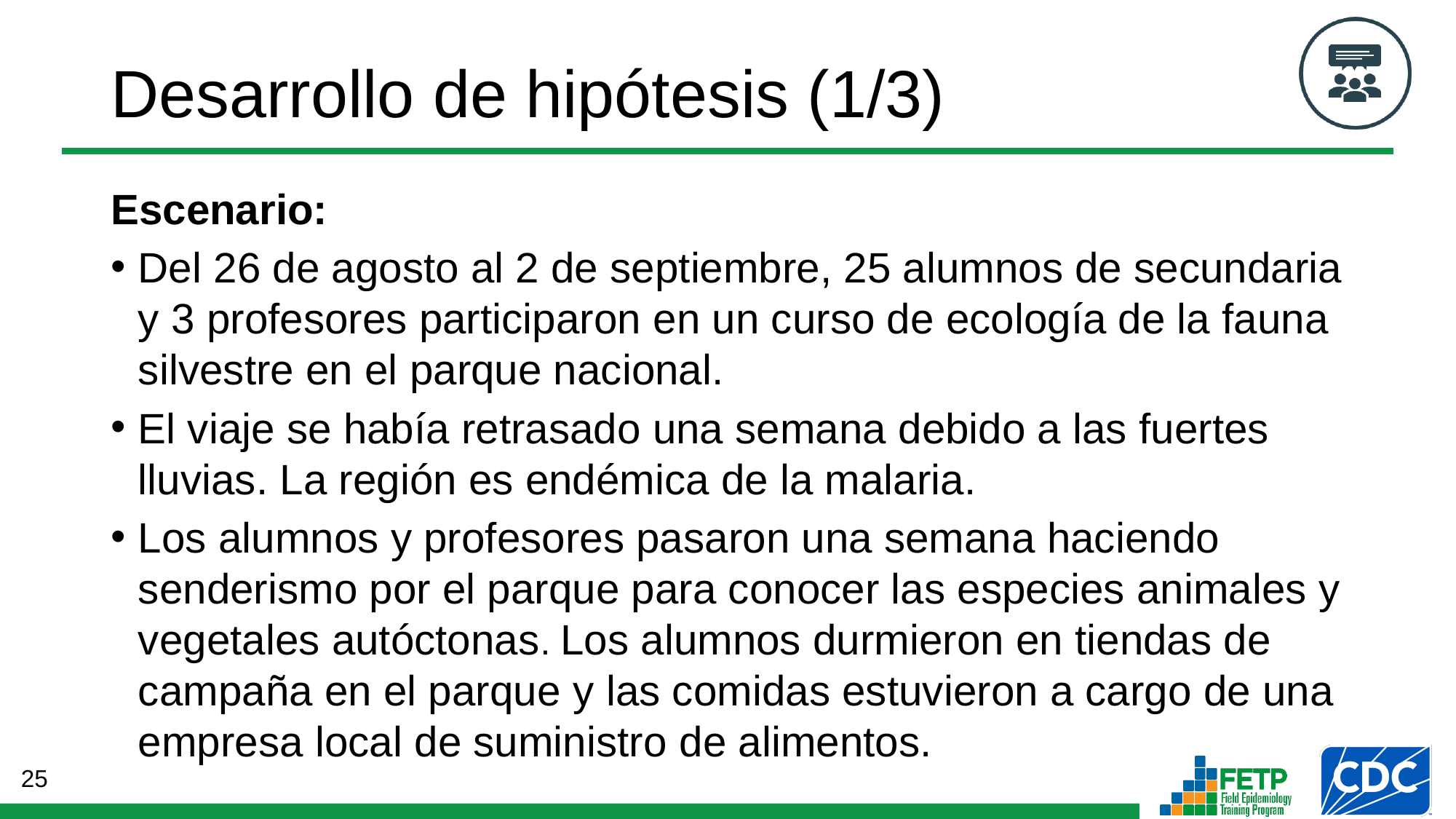

# Desarrollo de hipótesis (1/3)
Escenario:
Del 26 de agosto al 2 de septiembre, 25 alumnos de secundaria y 3 profesores participaron en un curso de ecología de la fauna silvestre en el parque nacional.
El viaje se había retrasado una semana debido a las fuertes lluvias. La región es endémica de la malaria.
Los alumnos y profesores pasaron una semana haciendo senderismo por el parque para conocer las especies animales y vegetales autóctonas. Los alumnos durmieron en tiendas de campaña en el parque y las comidas estuvieron a cargo de una empresa local de suministro de alimentos.